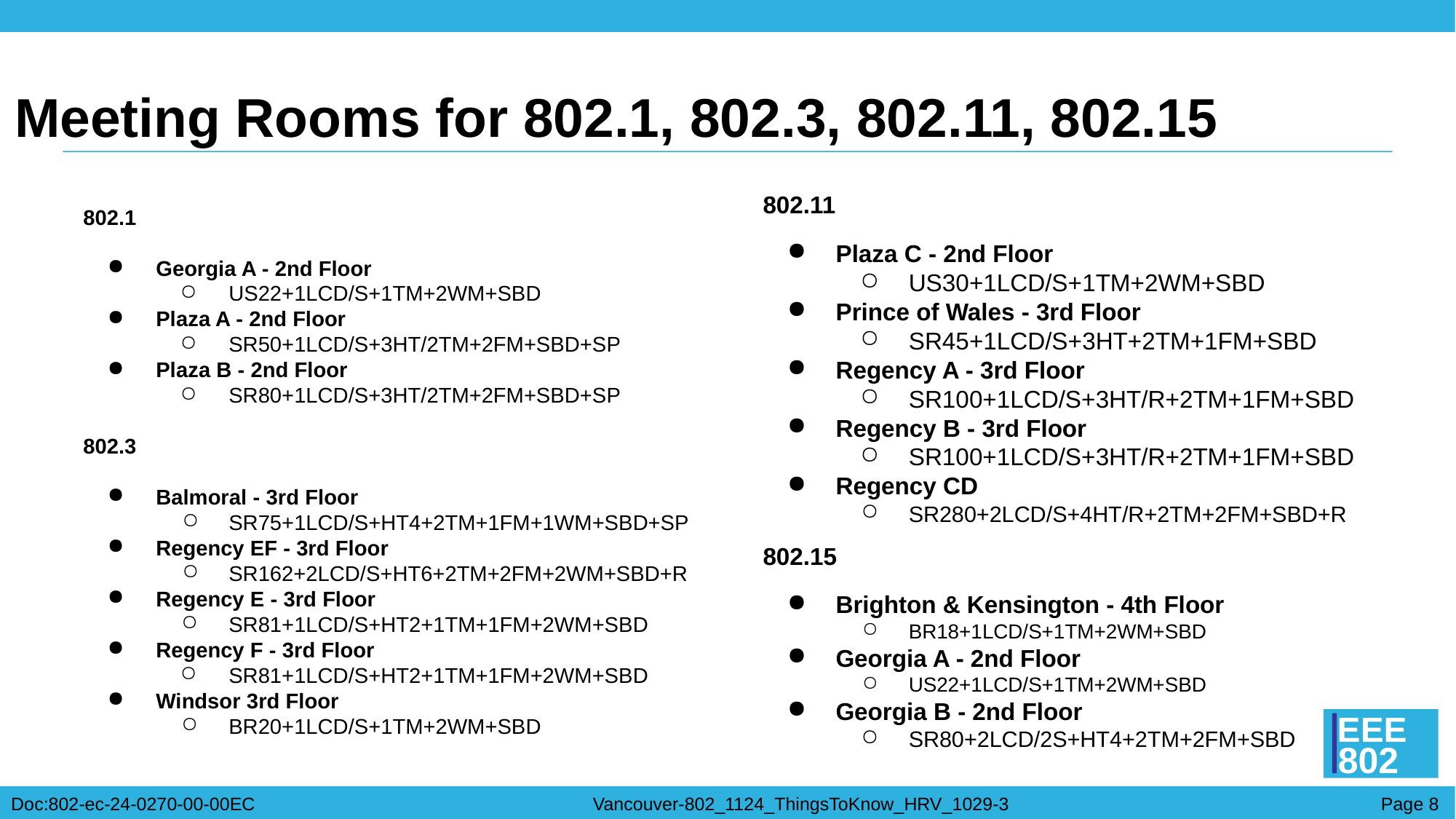

Meeting Rooms for 802.1, 802.3, 802.11, 802.15
802.11

Plaza C - 2nd Floor
US30+1LCD/S+1TM+2WM+SBD
Prince of Wales - 3rd Floor
SR45+1LCD/S+3HT+2TM+1FM+SBD
Regency A - 3rd Floor
SR100+1LCD/S+3HT/R+2TM+1FM+SBD
Regency B - 3rd Floor
SR100+1LCD/S+3HT/R+2TM+1FM+SBD
Regency CD
SR280+2LCD/S+4HT/R+2TM+2FM+SBD+R

802.15

Brighton & Kensington - 4th Floor
BR18+1LCD/S+1TM+2WM+SBD
Georgia A - 2nd Floor
US22+1LCD/S+1TM+2WM+SBD
Georgia B - 2nd Floor
SR80+2LCD/2S+HT4+2TM+2FM+SBD
802.1

Georgia A - 2nd Floor
US22+1LCD/S+1TM+2WM+SBD
Plaza A - 2nd Floor
SR50+1LCD/S+3HT/2TM+2FM+SBD+SP
Plaza B - 2nd Floor
SR80+1LCD/S+3HT/2TM+2FM+SBD+SP

802.3

Balmoral - 3rd Floor
SR75+1LCD/S+HT4+2TM+1FM+1WM+SBD+SP
Regency EF - 3rd Floor
SR162+2LCD/S+HT6+2TM+2FM+2WM+SBD+R
Regency E - 3rd Floor
SR81+1LCD/S+HT2+1TM+1FM+2WM+SBD
Regency F - 3rd Floor
SR81+1LCD/S+HT2+1TM+1FM+2WM+SBD
Windsor 3rd Floor
BR20+1LCD/S+1TM+2WM+SBD